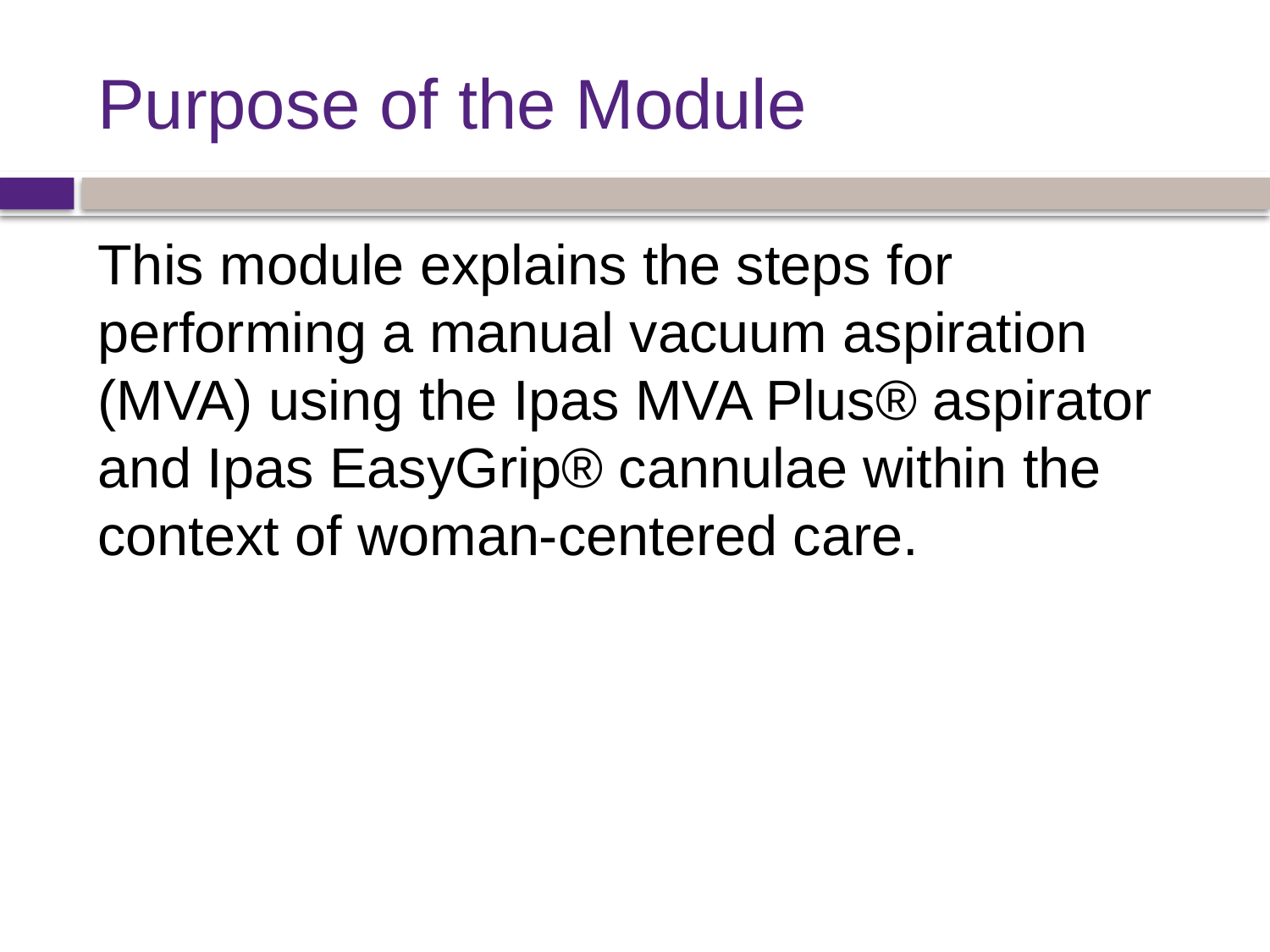

# Purpose of the Module
This module explains the steps for performing a manual vacuum aspiration (MVA) using the Ipas MVA Plus® aspirator and Ipas EasyGrip® cannulae within the context of woman-centered care.